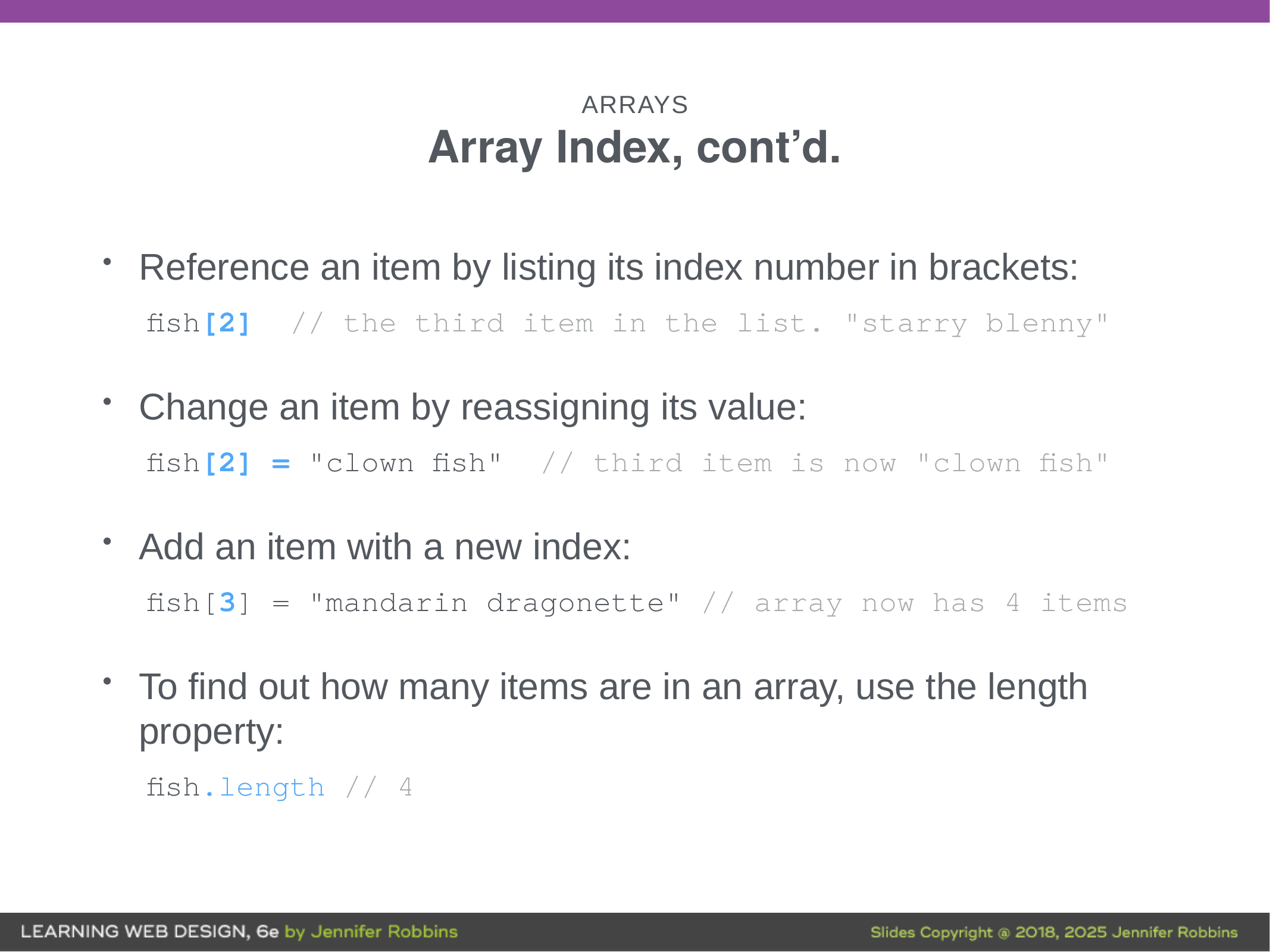

# ARRAYS
Array Index, cont’d.
Reference an item by listing its index number in brackets:
fish[2]  // the third item in the list. "starry blenny"
Change an item by reassigning its value:
fish[2] = "clown fish"  // third item is now "clown fish"
Add an item with a new index:
fish[3] = "mandarin dragonette" // array now has 4 items
To find out how many items are in an array, use the length property:
fish.length // 4